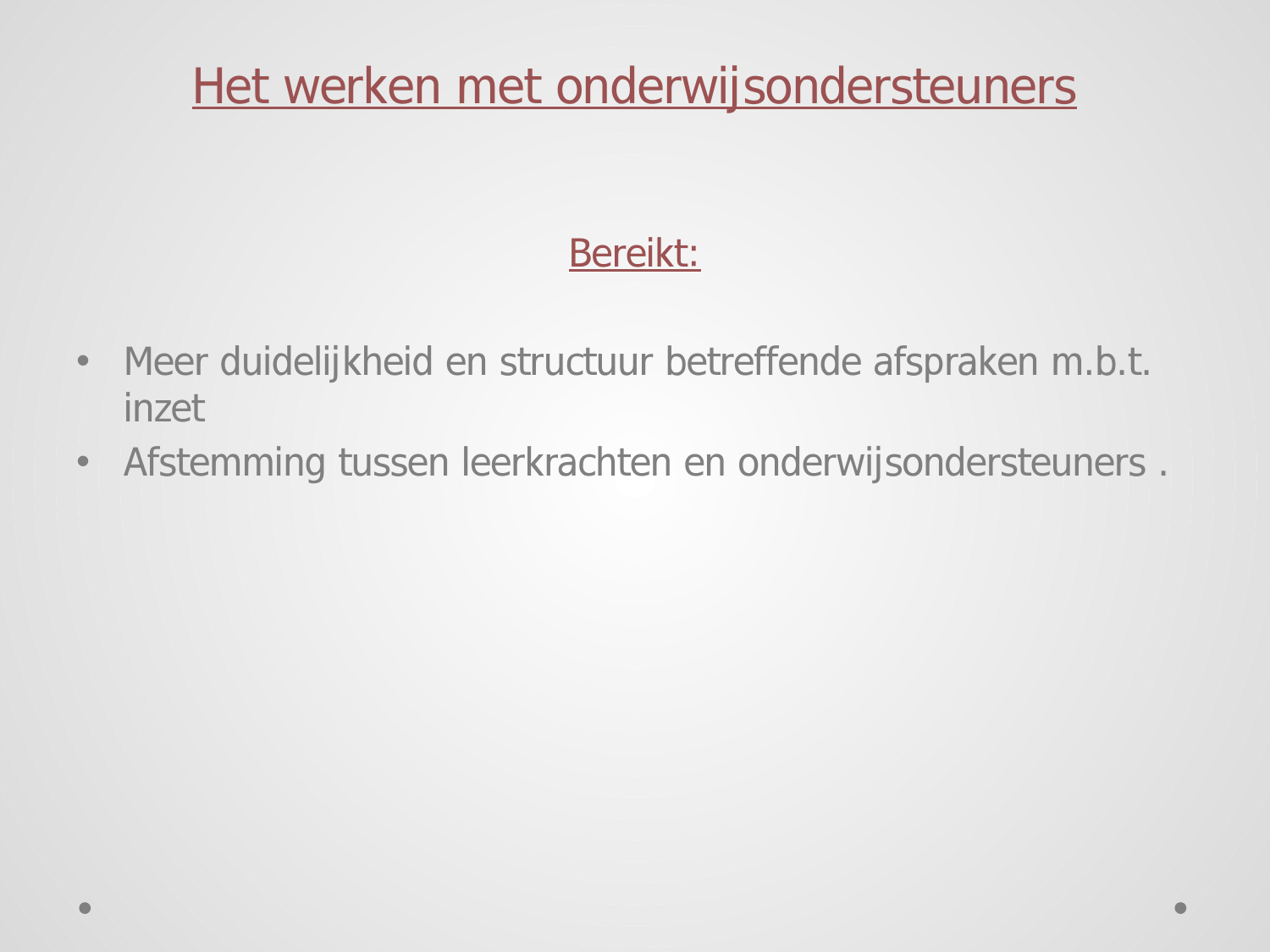

# Het werken met onderwijsondersteuners
Bereikt:

Meer duidelijkheid en structuur betreffende afspraken m.b.t. inzet
Afstemming tussen leerkrachten en onderwijsondersteuners .